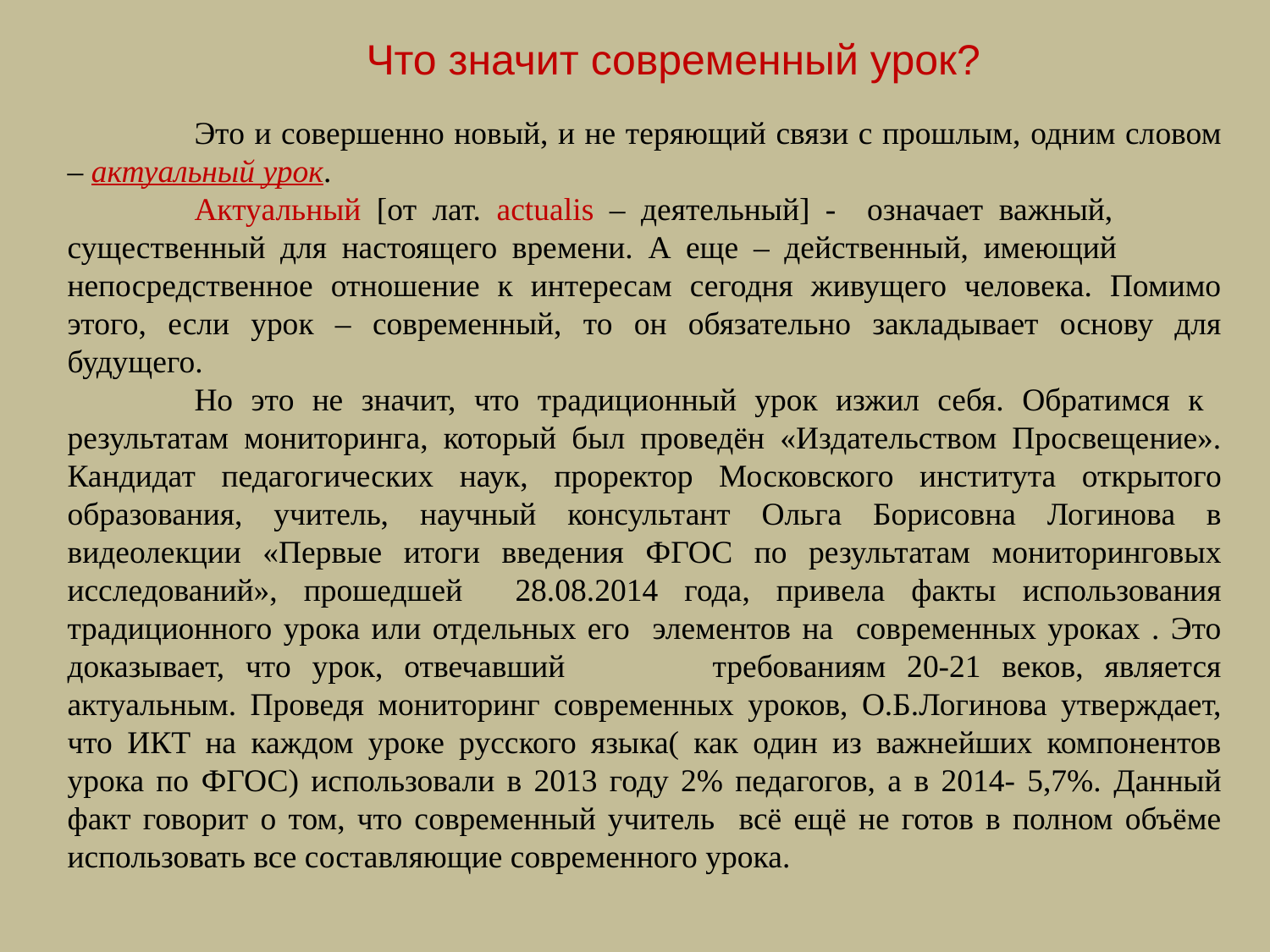

Что значит современный урок?
	Это и совершенно новый, и не теряющий связи с прошлым, одним словом – актуальный урок.
	Актуальный [от лат. actualis – деятельный] -  означает важный,        существенный для настоящего времени. А еще – действенный, имеющий        непосредственное отношение к интересам сегодня живущего человека. Помимо этого, если урок – современный, то он обязательно закладывает основу для будущего.
	Но это не значит, что традиционный урок изжил себя. Обратимся к  результатам мониторинга, который был проведён «Издательством Просвещение». Кандидат педагогических наук, проректор Московского института открытого образования, учитель, научный консультант Ольга Борисовна Логинова в видеолекции «Первые итоги введения ФГОС по результатам мониторинговых исследований», прошедшей  28.08.2014 года, привела факты использования традиционного урока или отдельных его  элементов на  современных уроках . Это доказывает, что урок, отвечавший       требованиям 20-21 веков, является актуальным. Проведя мониторинг современных уроков, О.Б.Логинова утверждает, что ИКТ на каждом уроке русского языка( как один из важнейших компонентов урока по ФГОС) использовали в 2013 году 2% педагогов, а в 2014- 5,7%. Данный факт говорит о том, что современный учитель  всё ещё не готов в полном объёме использовать все составляющие современного урока.